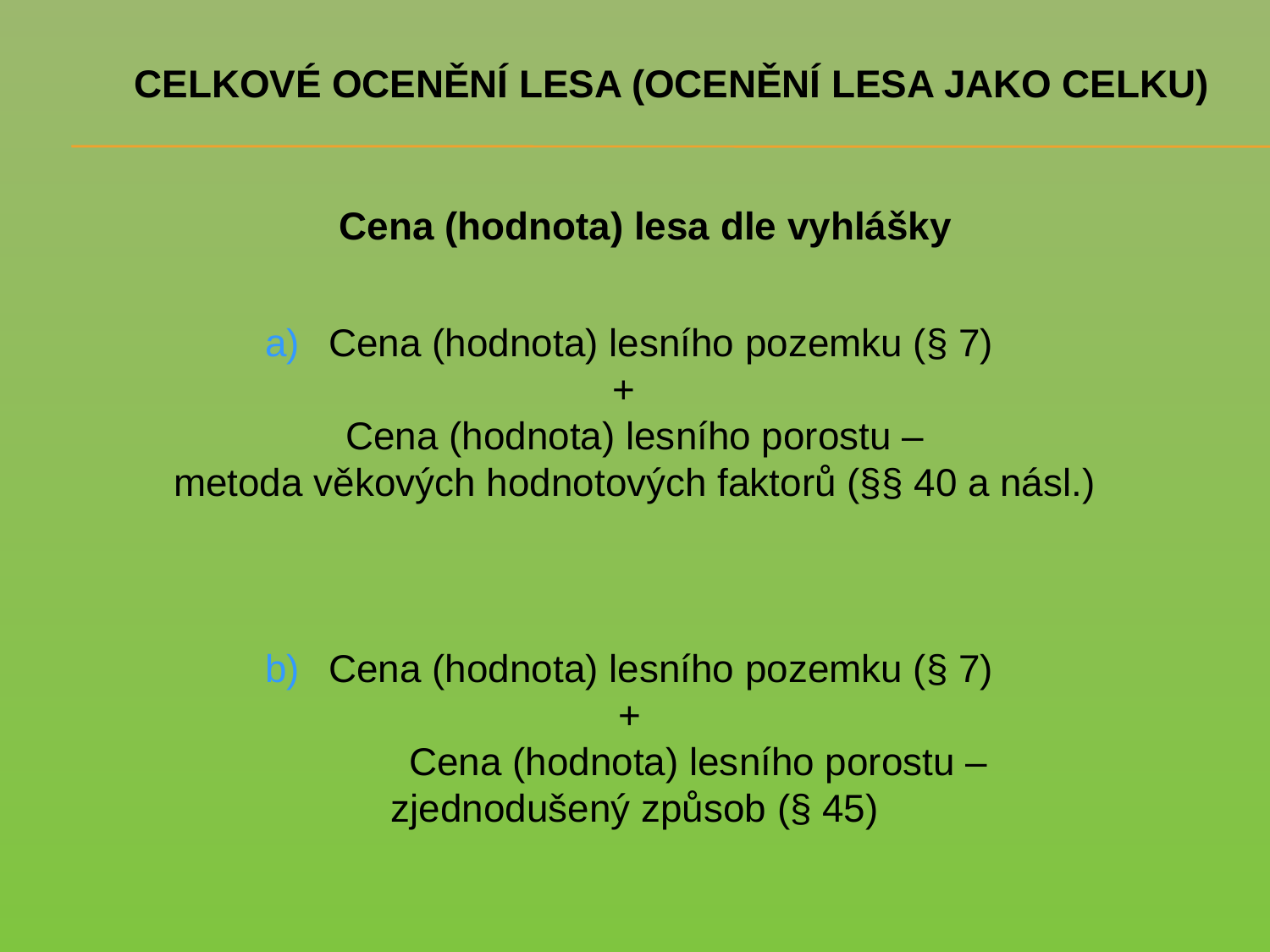

# CELKOVÉ OCENĚNÍ LESA (OCENĚNÍ LESA JAKO CELKU)

Cena (hodnota) lesa dle vyhlášky
Cena (hodnota) lesního pozemku (§ 7)
+
Cena (hodnota) lesního porostu –
metoda věkových hodnotových faktorů (§§ 40 a násl.)

Cena (hodnota) lesního pozemku (§ 7)
+
	Cena (hodnota) lesního porostu –
zjednodušený způsob (§ 45)